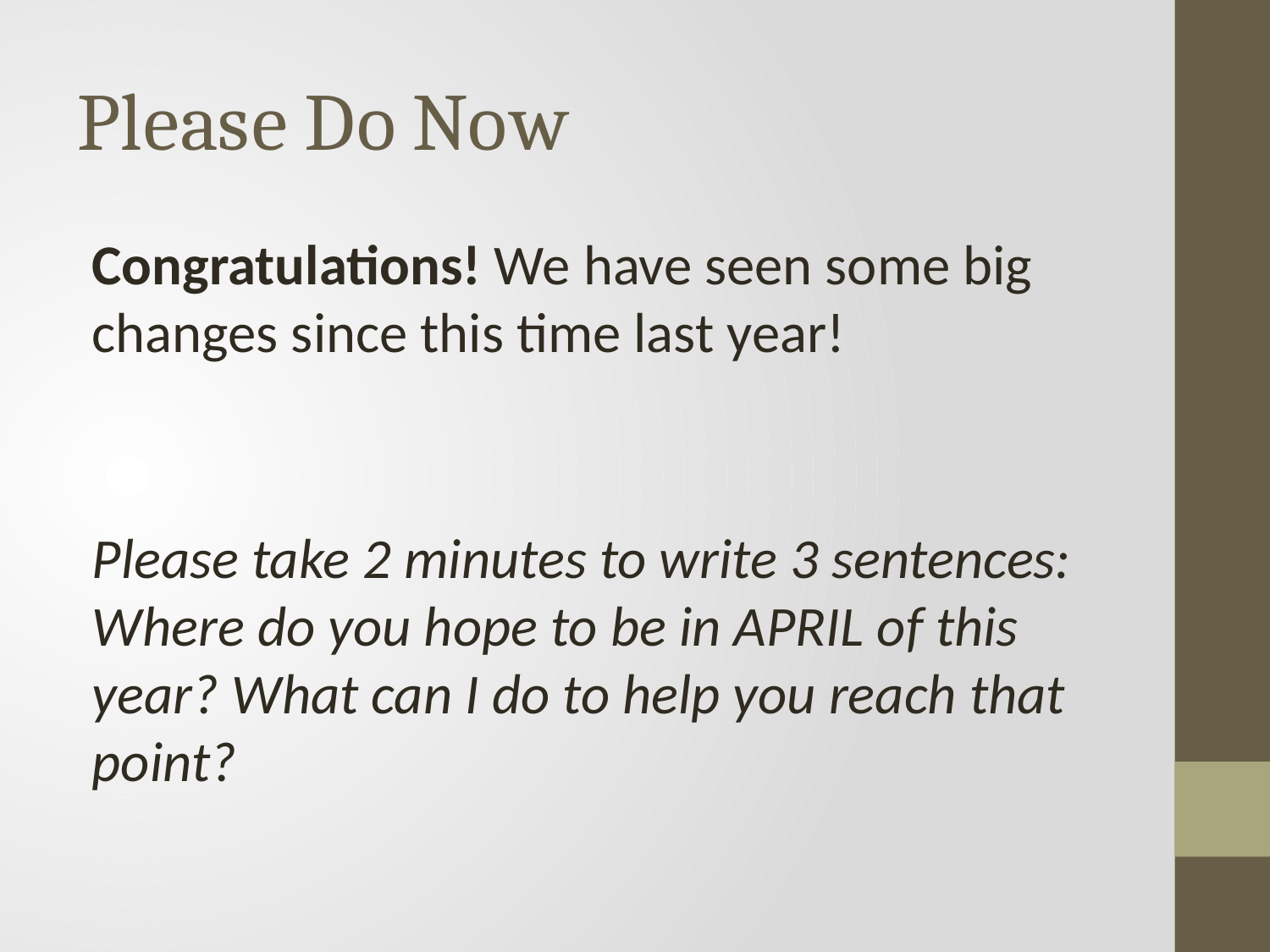

# Please Do Now
Congratulations! We have seen some big changes since this time last year!

Please take 2 minutes to write 3 sentences: Where do you hope to be in APRIL of this year? What can I do to help you reach that point?